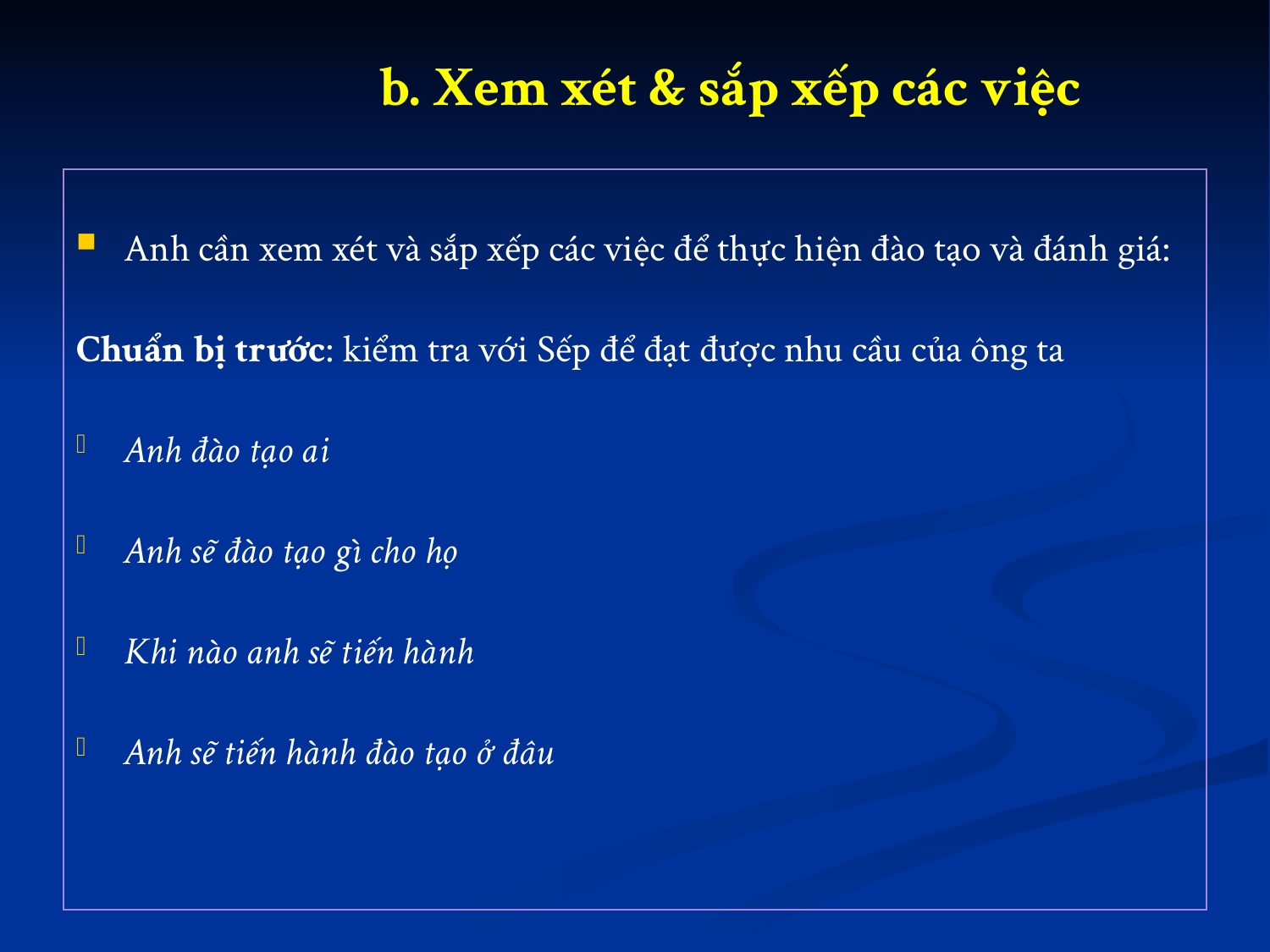

# b. Xem xét & sắp xếp các việc
Anh cần xem xét và sắp xếp các việc để thực hiện đào tạo và đánh giá:
Chuẩn bị trước: kiểm tra với Sếp để đạt được nhu cầu của ông ta
Anh đào tạo ai
Anh sẽ đào tạo gì cho họ
Khi nào anh sẽ tiến hành
Anh sẽ tiến hành đào tạo ở đâu